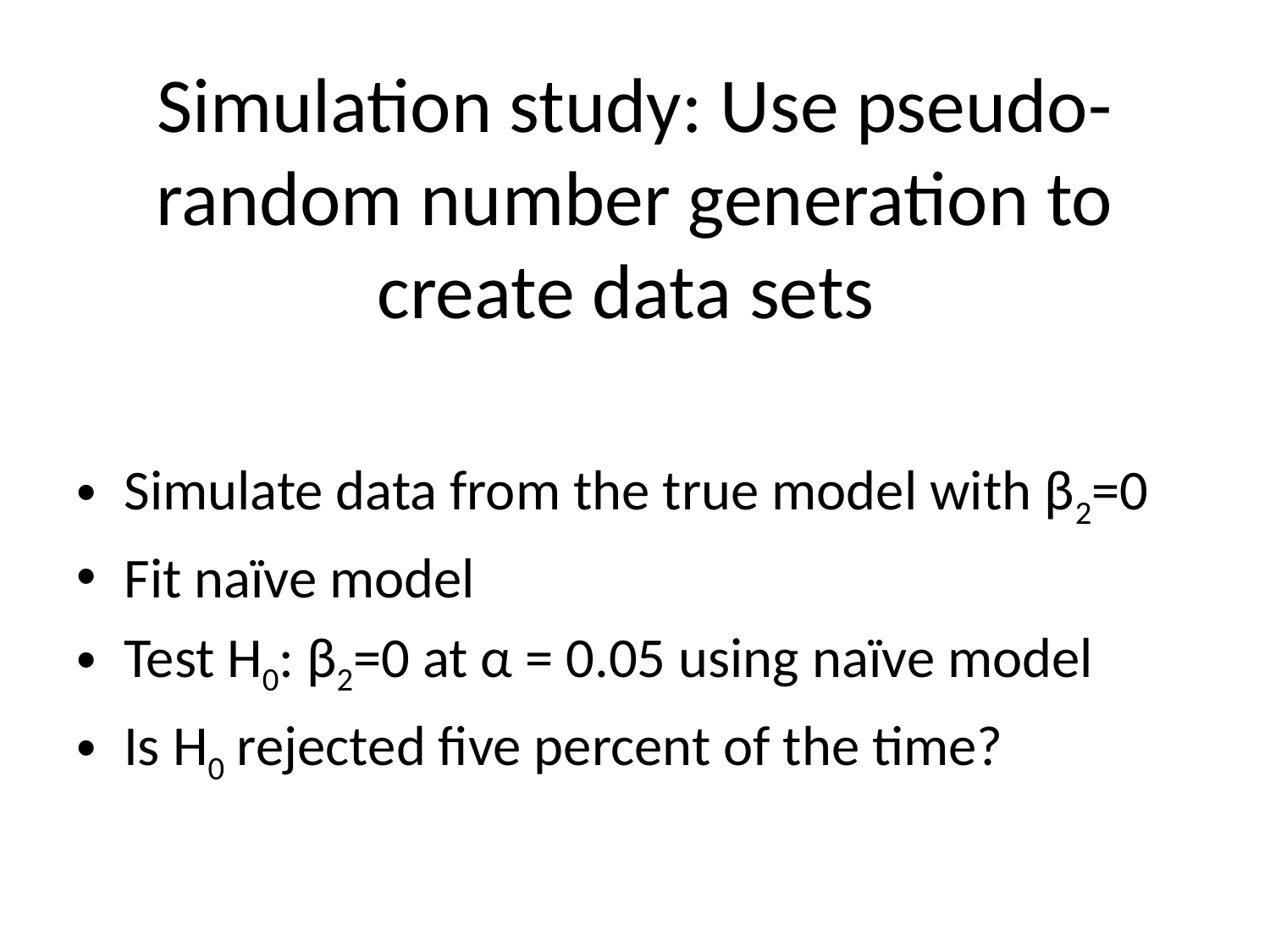

# Simulation study: Use pseudo-random number generation to create data sets
Simulate data from the true model with β2=0
Fit naïve model
Test H0: β2=0 at α = 0.05 using naïve model
Is H0 rejected five percent of the time?